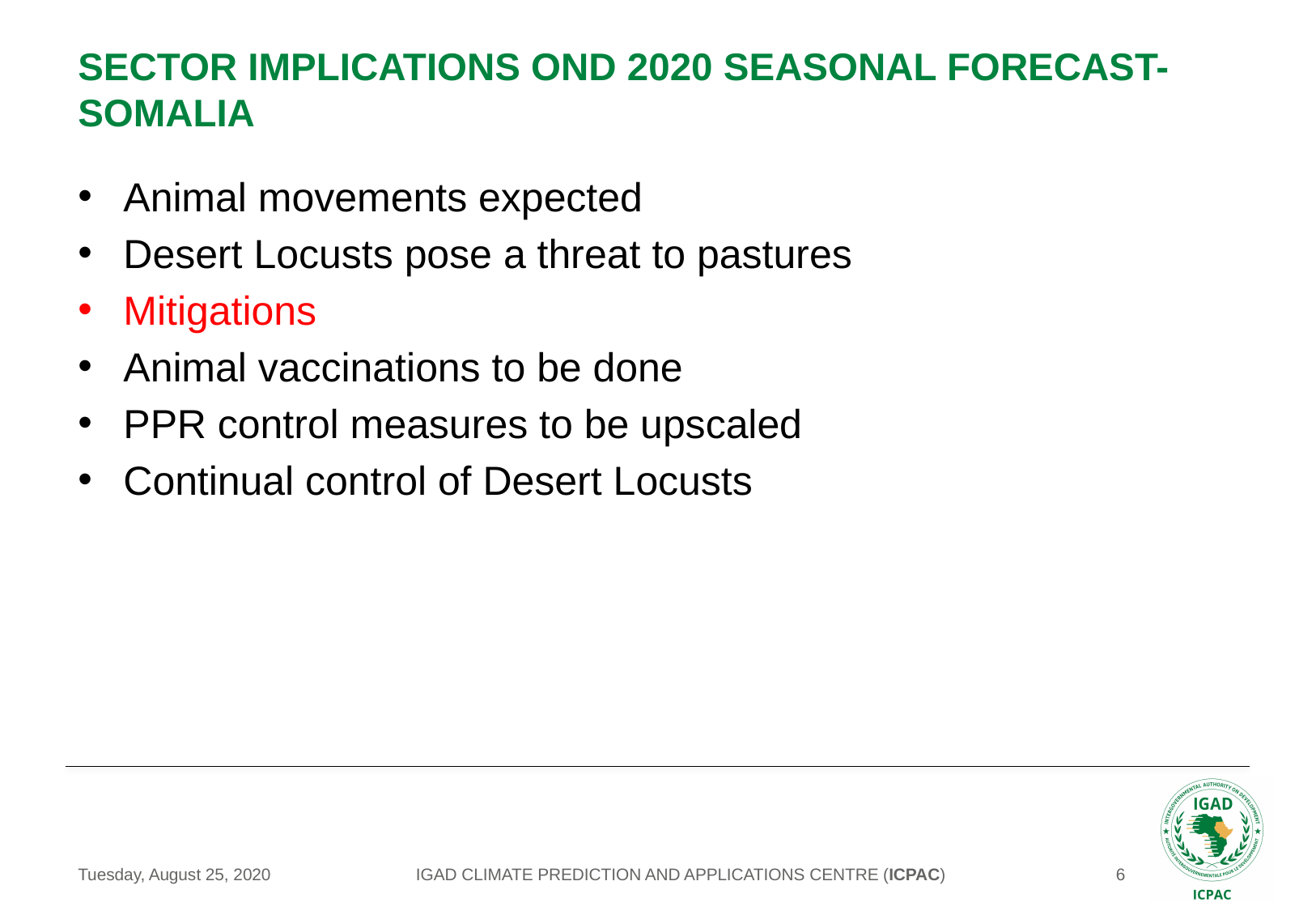

# Sector implications OND 2020 seasonal forecast- somalia
Animal movements expected
Desert Locusts pose a threat to pastures
Mitigations
Animal vaccinations to be done
PPR control measures to be upscaled
Continual control of Desert Locusts

IGAD CLIMATE PREDICTION AND APPLICATIONS CENTRE (ICPAC)
Tuesday, August 25, 2020
6